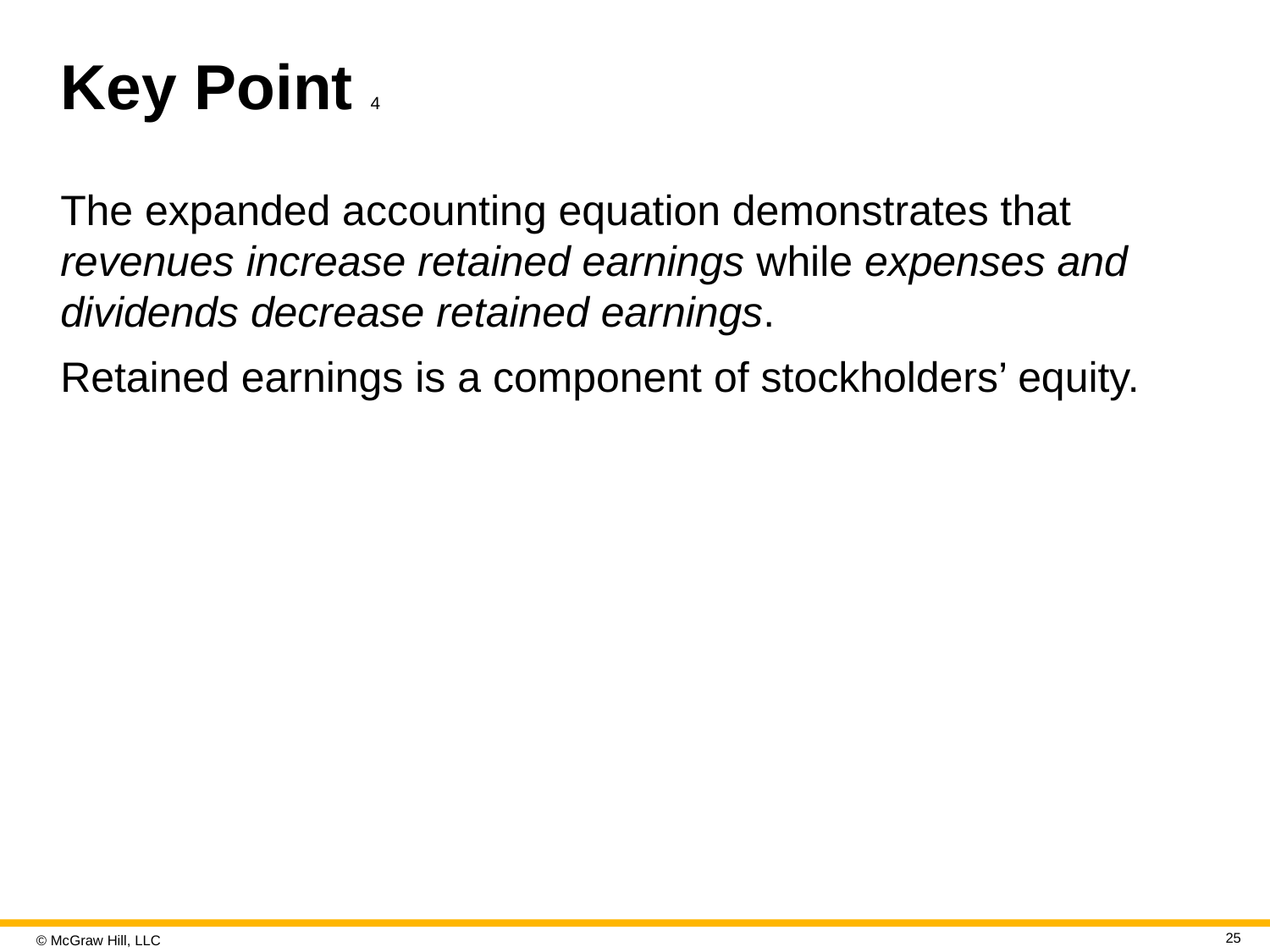

# Key Point 4
The expanded accounting equation demonstrates that revenues increase retained earnings while expenses and dividends decrease retained earnings.
Retained earnings is a component of stockholders’ equity.
25